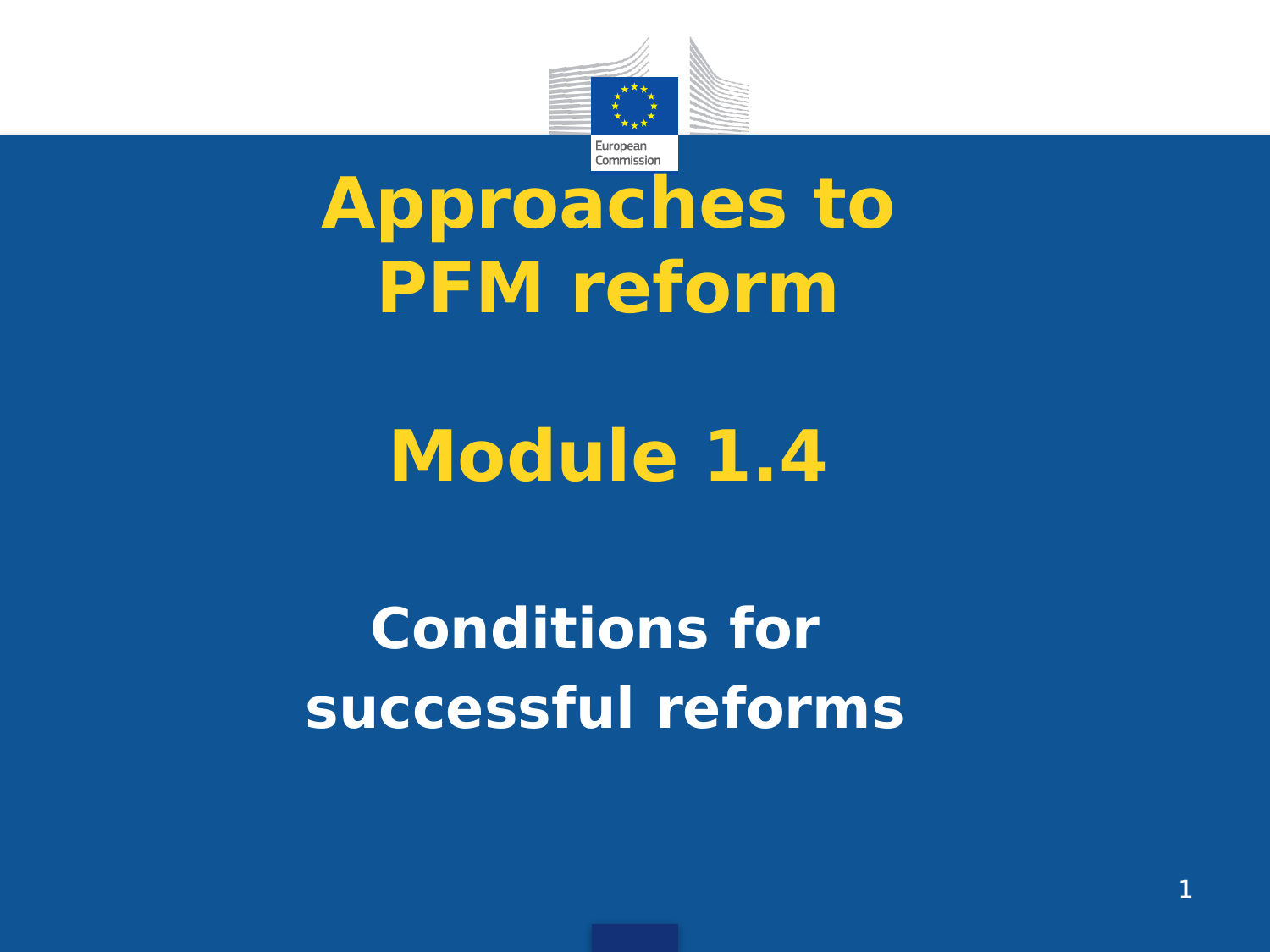

# Approaches to PFM reform Module 1.4
Conditions for
successful reforms
1